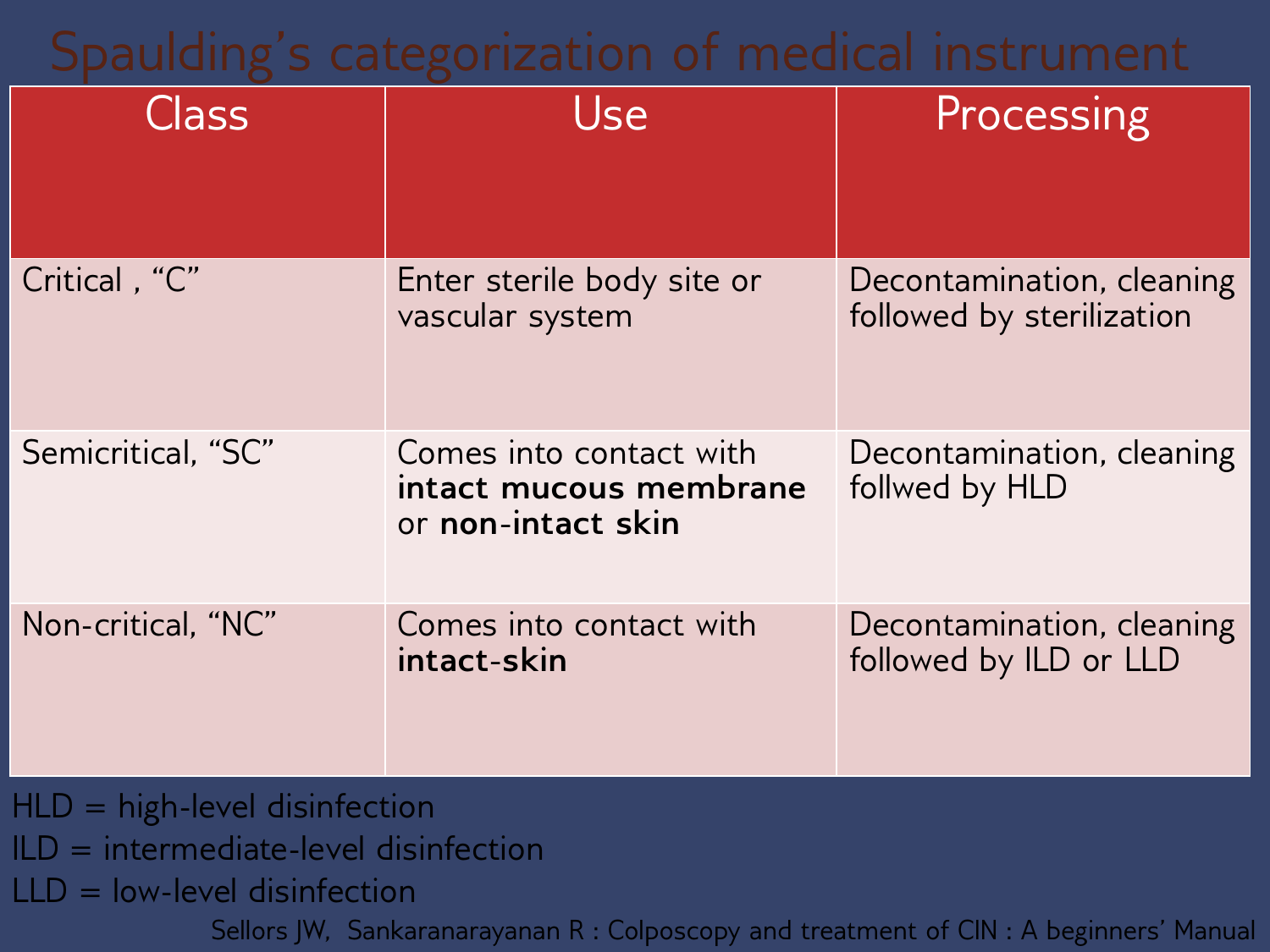

# Spaulding’s categorization of medical instrument
| Class | Use | Processing |
| --- | --- | --- |
| Critical , “C” | Enter sterile body site or vascular system | Decontamination, cleaning followed by sterilization |
| Semicritical, “SC” | Comes into contact with intact mucous membrane or non-intact skin | Decontamination, cleaning follwed by HLD |
| Non-critical, “NC” | Comes into contact with intact-skin | Decontamination, cleaning followed by ILD or LLD |
HLD = high-level disinfection
ILD = intermediate-level disinfection
LLD = low-level disinfection
Sellors JW,  Sankaranarayanan R : Colposcopy and treatment of CIN : A beginners’ Manual